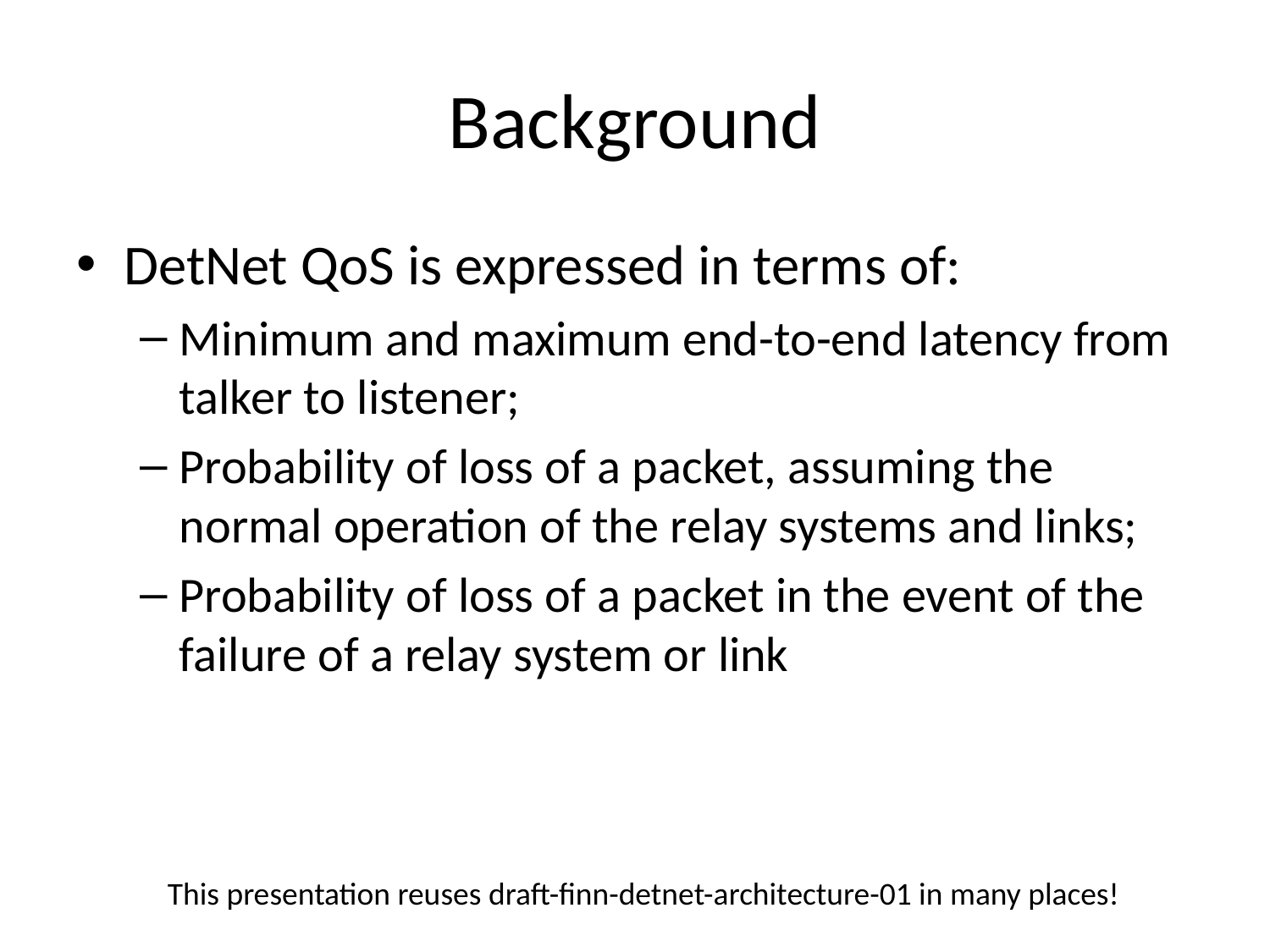

# Background
DetNet QoS is expressed in terms of:
Minimum and maximum end-to-end latency from talker to listener;
Probability of loss of a packet, assuming the normal operation of the relay systems and links;
Probability of loss of a packet in the event of the failure of a relay system or link
This presentation reuses draft-finn-detnet-architecture-01 in many places!